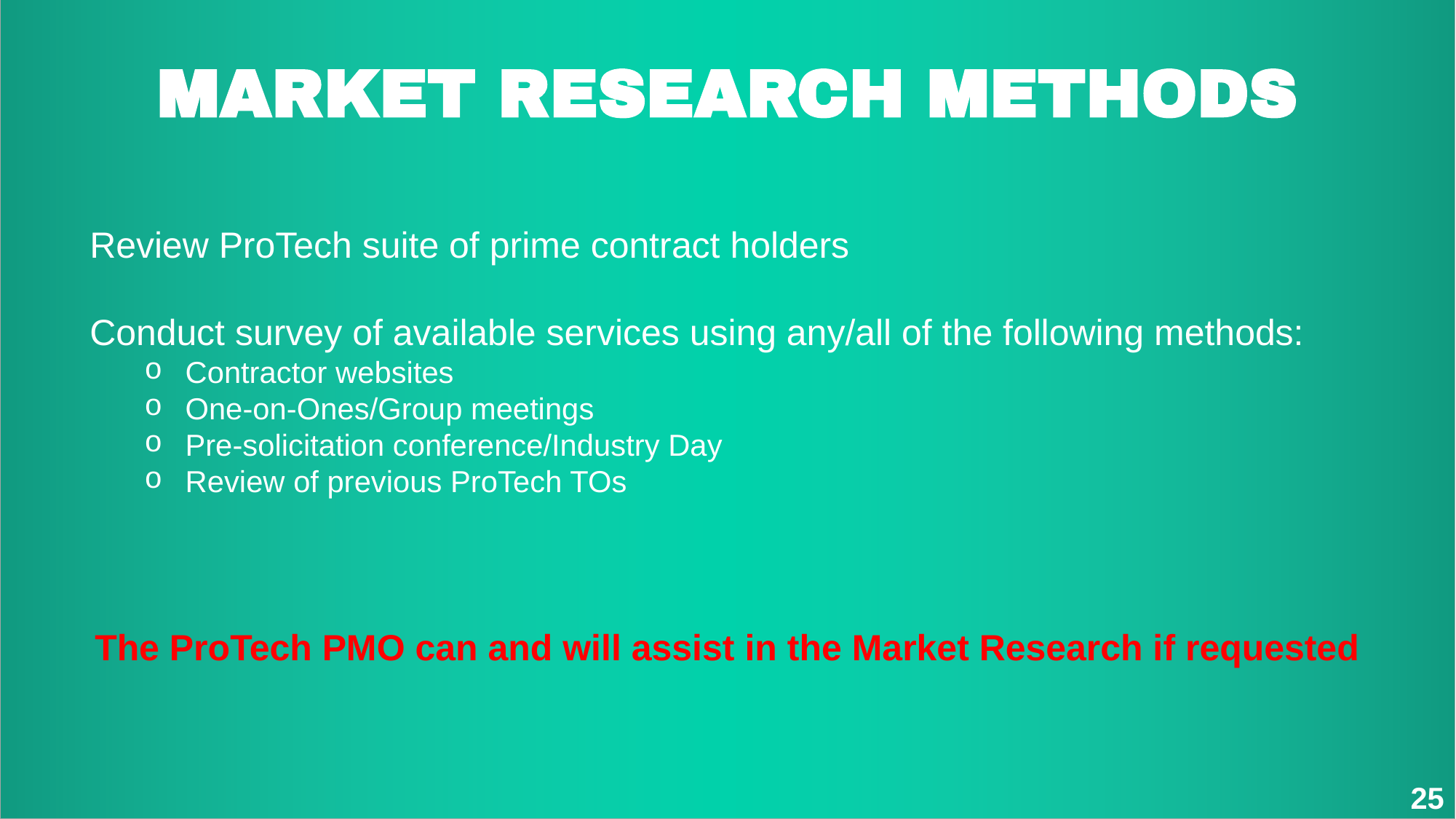

MARKET RESEARCH METHODS
Review ProTech suite of prime contract holders

Conduct survey of available services using any/all of the following methods:
Contractor websites
One-on-Ones/Group meetings
Pre-solicitation conference/Industry Day
Review of previous ProTech TOs
The ProTech PMO can and will assist in the Market Research if requested

25